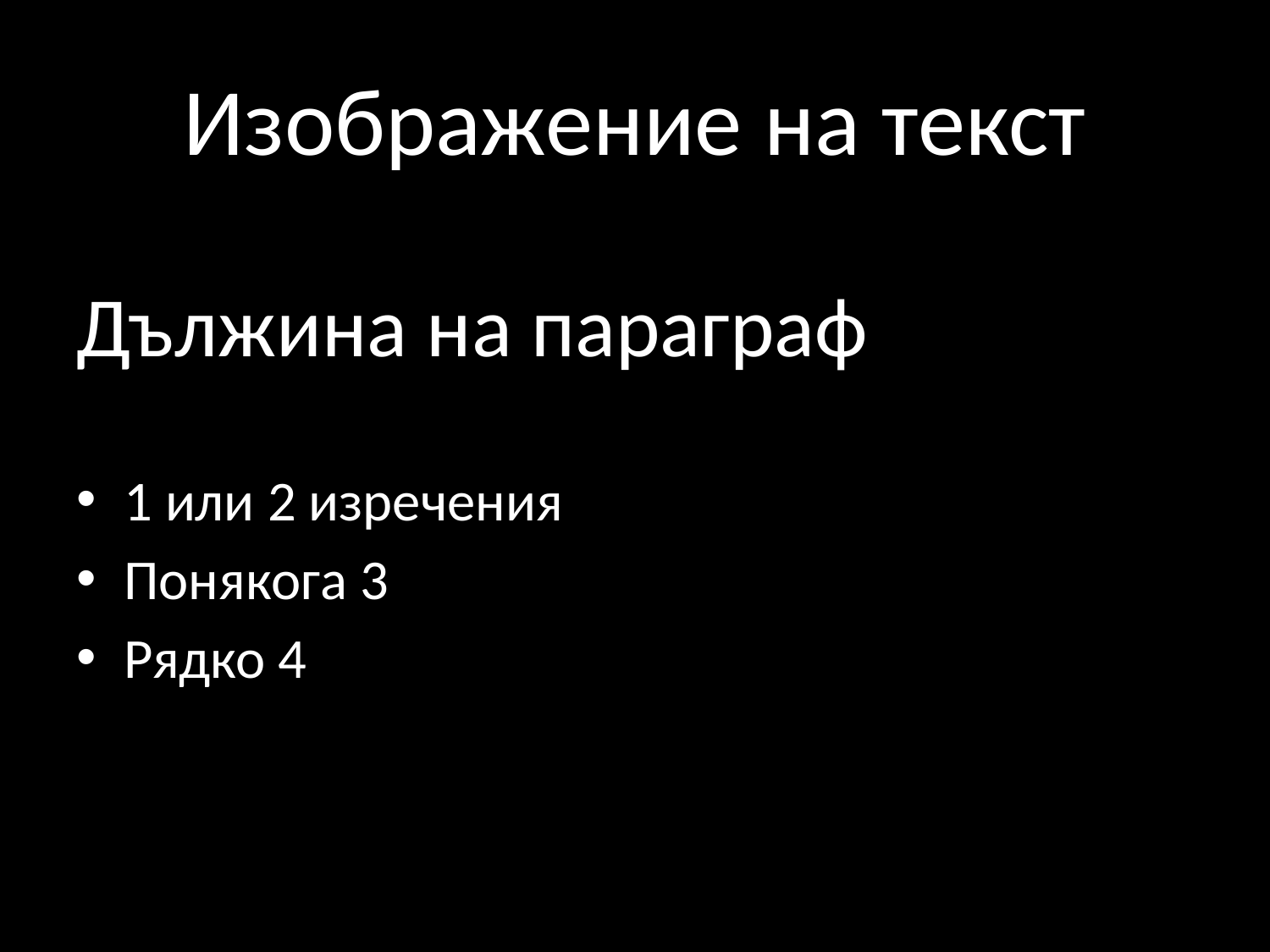

# Изображение на текст
Дължина на параграф

1 или 2 изречения
Понякога 3
Рядко 4